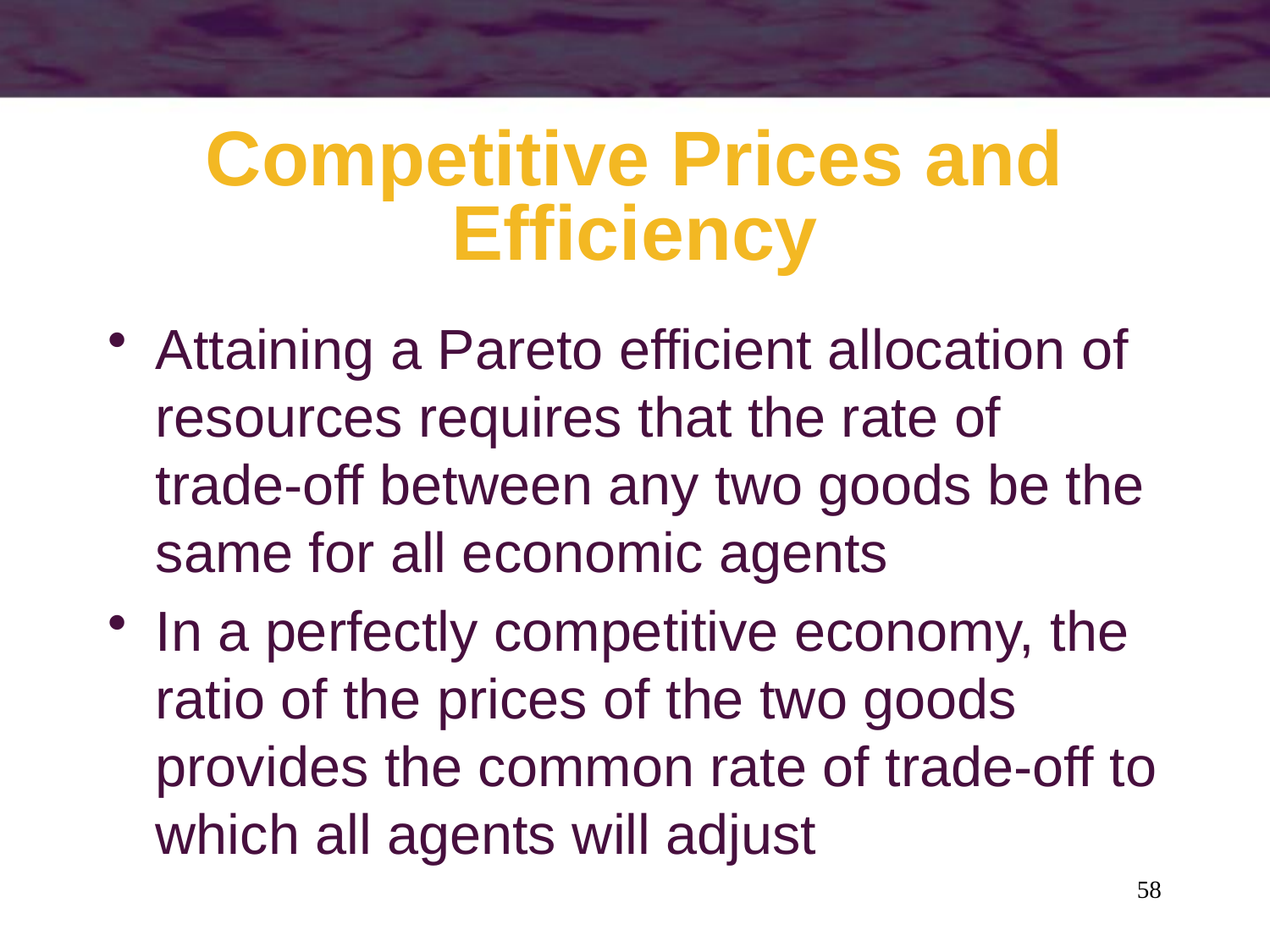

# Competitive Prices and Efficiency
Attaining a Pareto efficient allocation of resources requires that the rate of trade-off between any two goods be the same for all economic agents
In a perfectly competitive economy, the ratio of the prices of the two goods provides the common rate of trade-off to which all agents will adjust
58